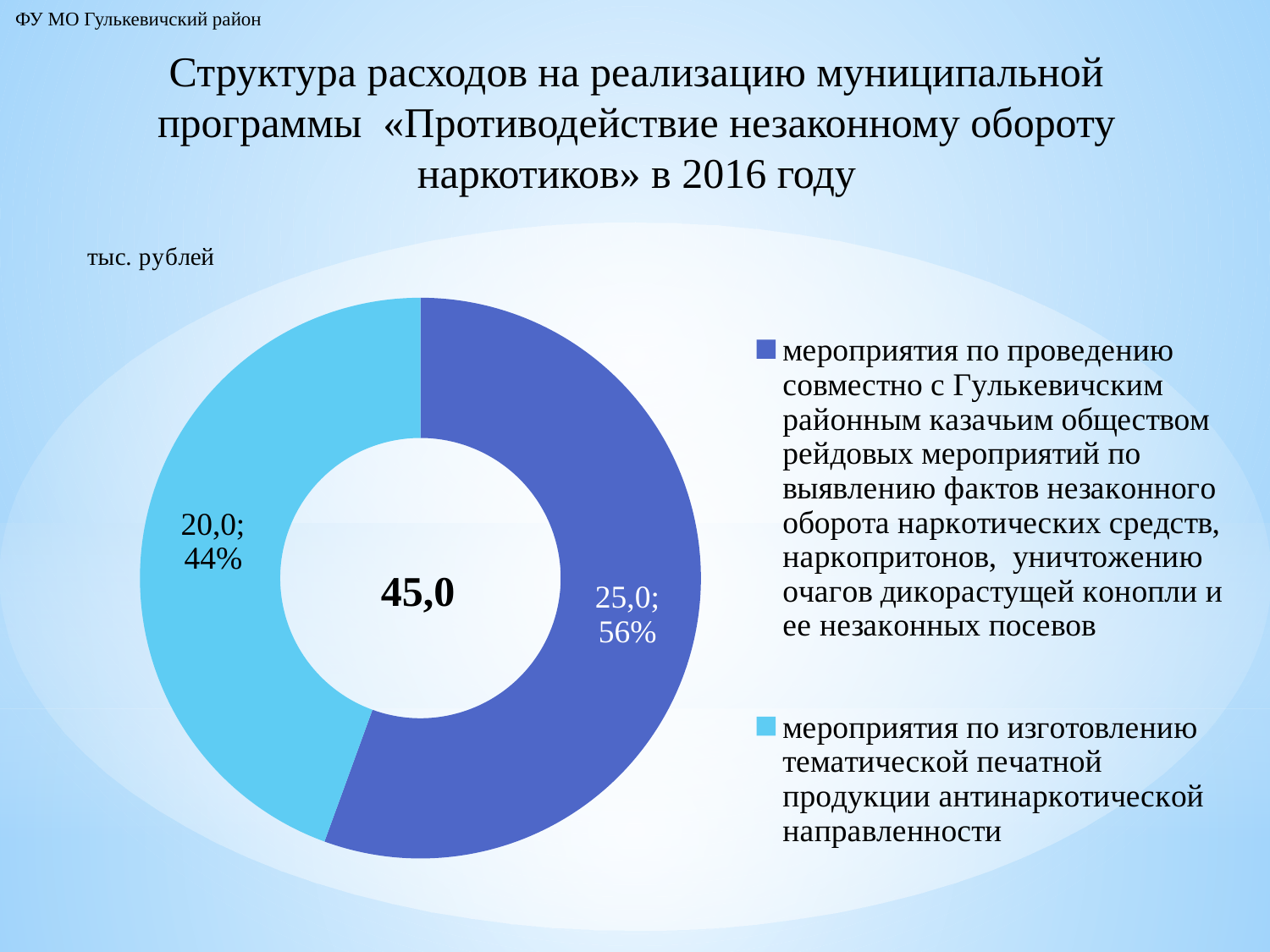

ФУ МО Гулькевичский район
Структура расходов на реализацию муниципальной программы  «Противодействие незаконному обороту наркотиков» в 2016 году

### Chart: 45,0

| Category | Продажи |
|---|---|
| мероприятия по проведению совместно с Гулькевичским районным казачьим обществом рейдовых мероприятий по выявлению фактов незаконного оборота наркотических средств, наркопритонов,  уничтожению очагов дикорастущей конопли и ее незаконных посевов | 25.0 |
| мероприятия по изготовлению тематической печатной продукции антинаркотической направленности | 20.0 |